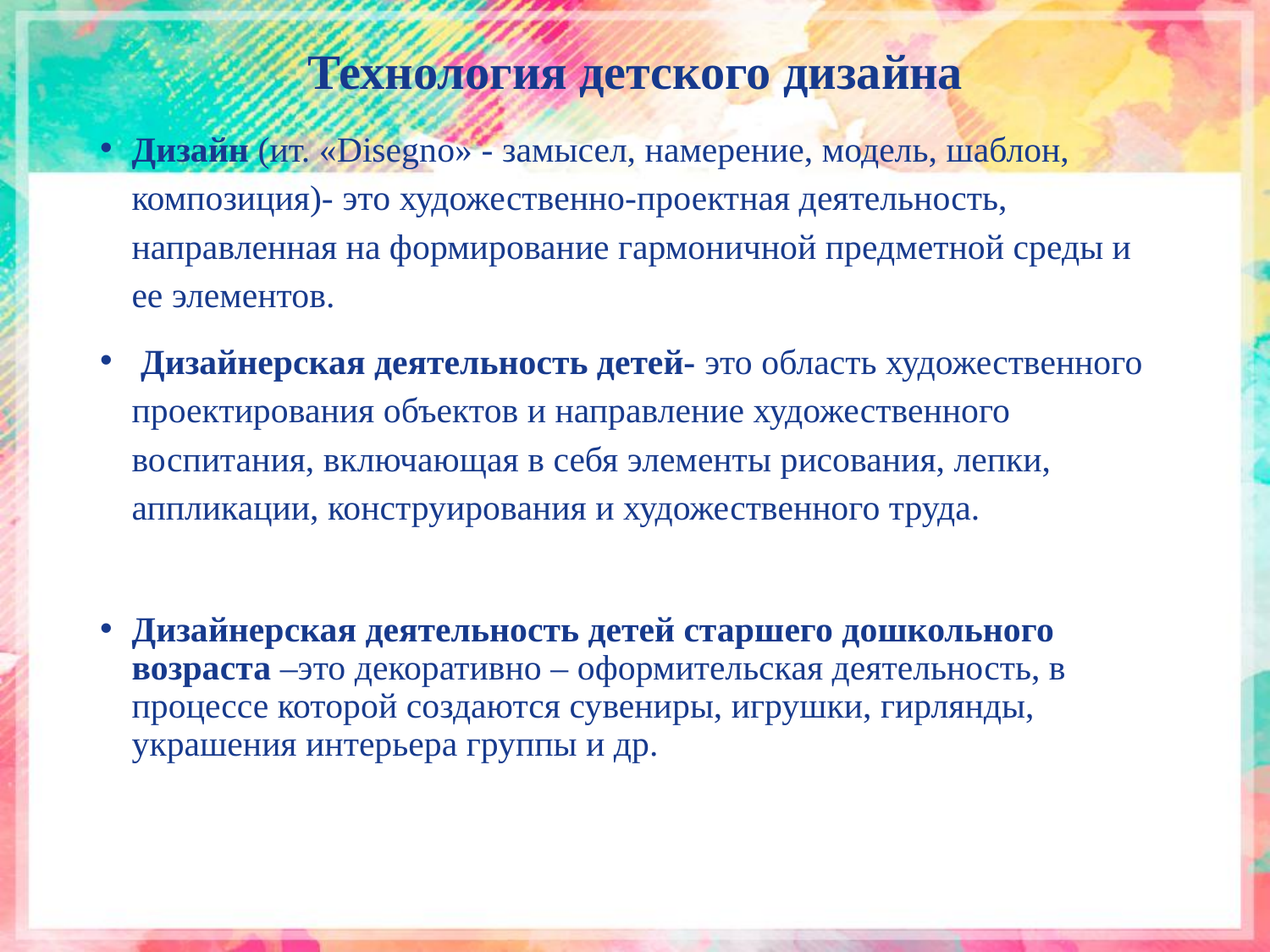

# Технология детского дизайна
Дизайн (ит. «Disegno» - замысел, намерение, модель, шаблон, композиция)- это художественно-проектная деятельность, направленная на формирование гармоничной предметной среды и ее элементов.
 Дизайнерская деятельность детей- это область художественного проектирования объектов и направление художественного воспитания, включающая в себя элементы рисования, лепки, аппликации, конструирования и художественного труда.

Дизайнерская деятельность детей старшего дошкольного возраста –это декоративно – оформительская деятельность, в процессе которой создаются сувениры, игрушки, гирлянды, украшения интерьера группы и др.